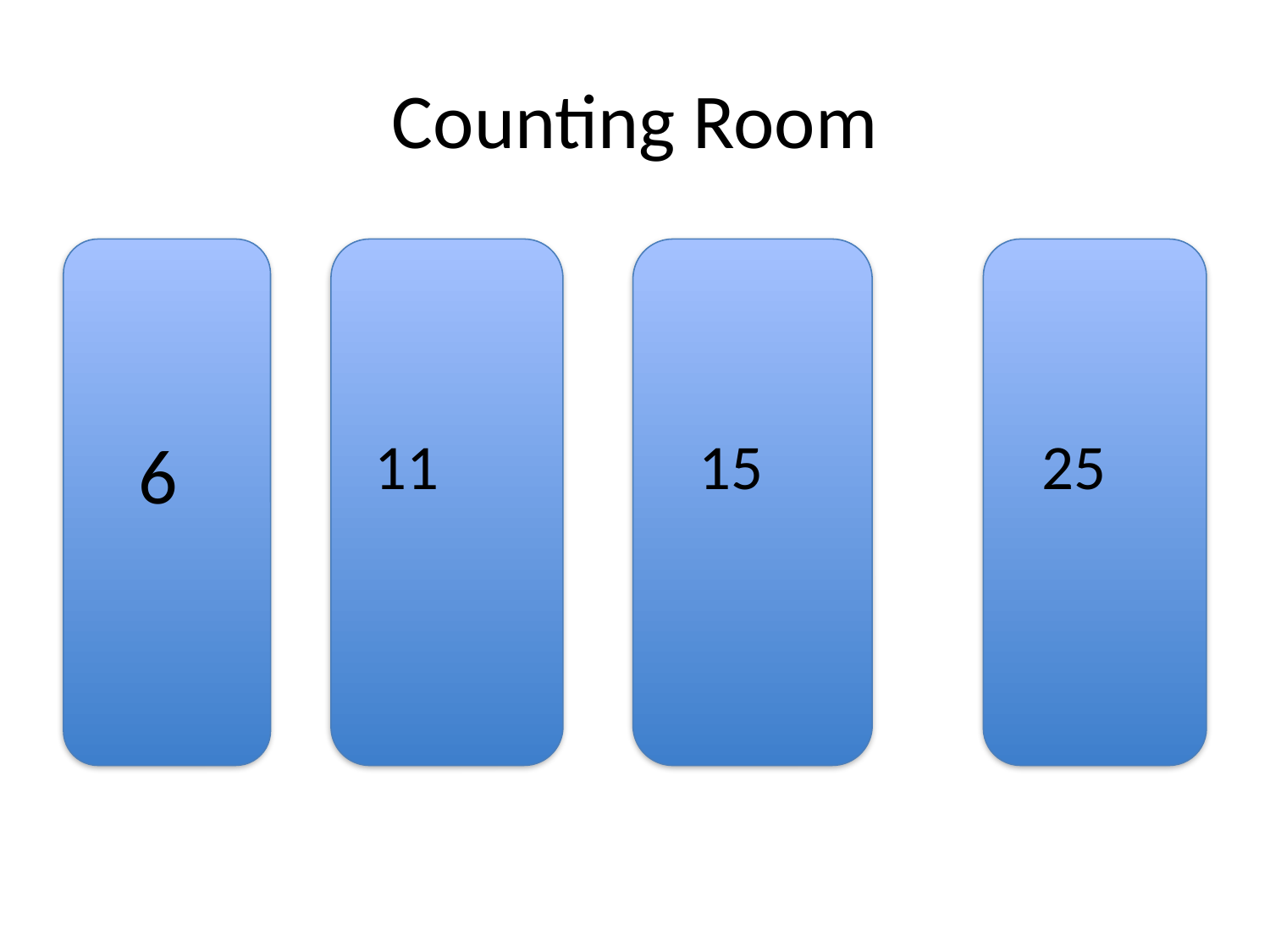

# Counting Room

6
11
15
25